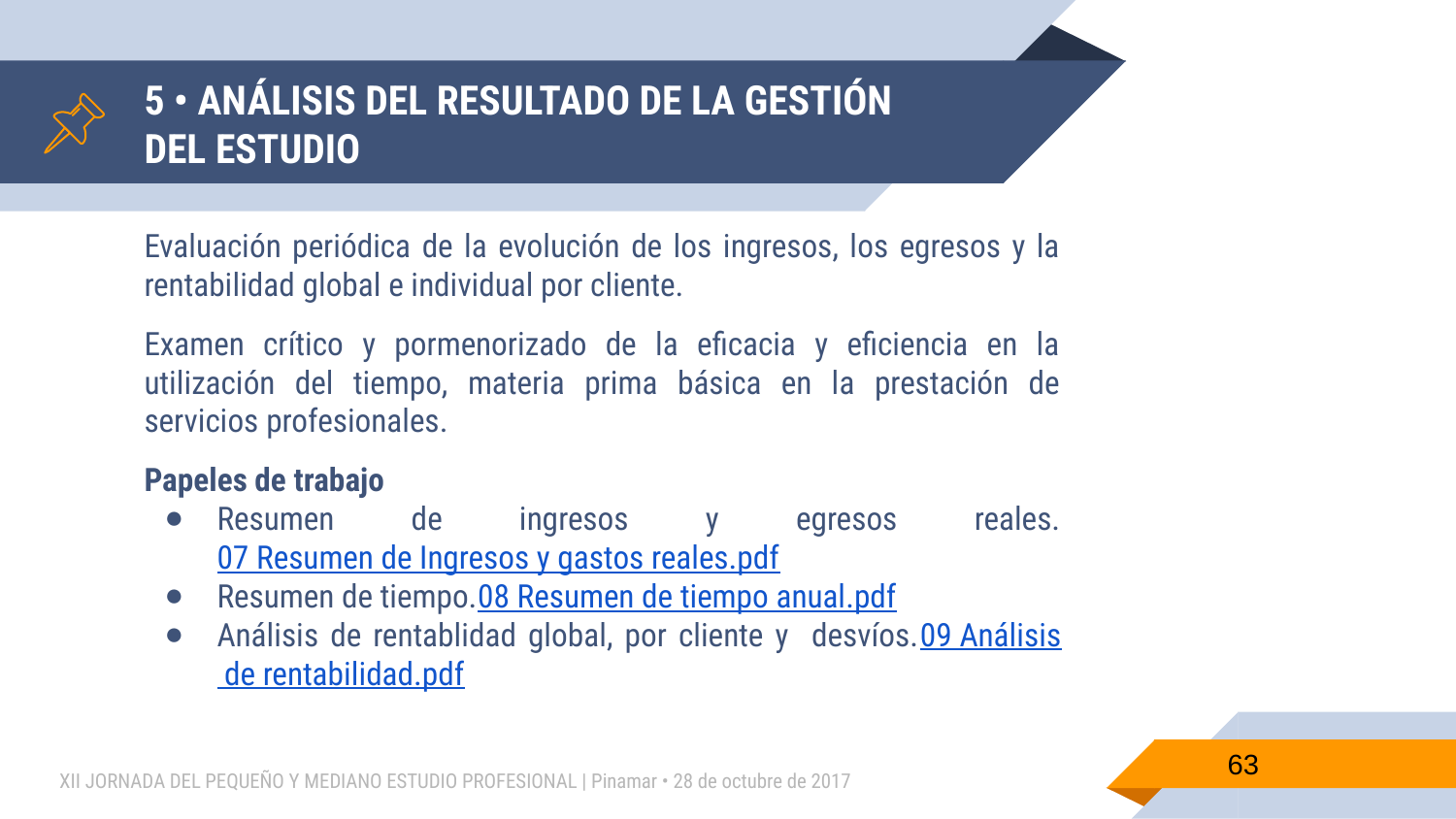

# 5 • ANÁLISIS DEL RESULTADO DE LA GESTIÓN DEL ESTUDIO

Evaluación periódica de la evolución de los ingresos, los egresos y la rentabilidad global e individual por cliente.
Examen crítico y pormenorizado de la eficacia y eficiencia en la utilización del tiempo, materia prima básica en la prestación de servicios profesionales.
Papeles de trabajo
Resumen de ingresos y egresos reales.07 Resumen de Ingresos y gastos reales.pdf
Resumen de tiempo.08 Resumen de tiempo anual.pdf
Análisis de rentablidad global, por cliente y  desvíos.09 Análisis de rentabilidad.pdf
63